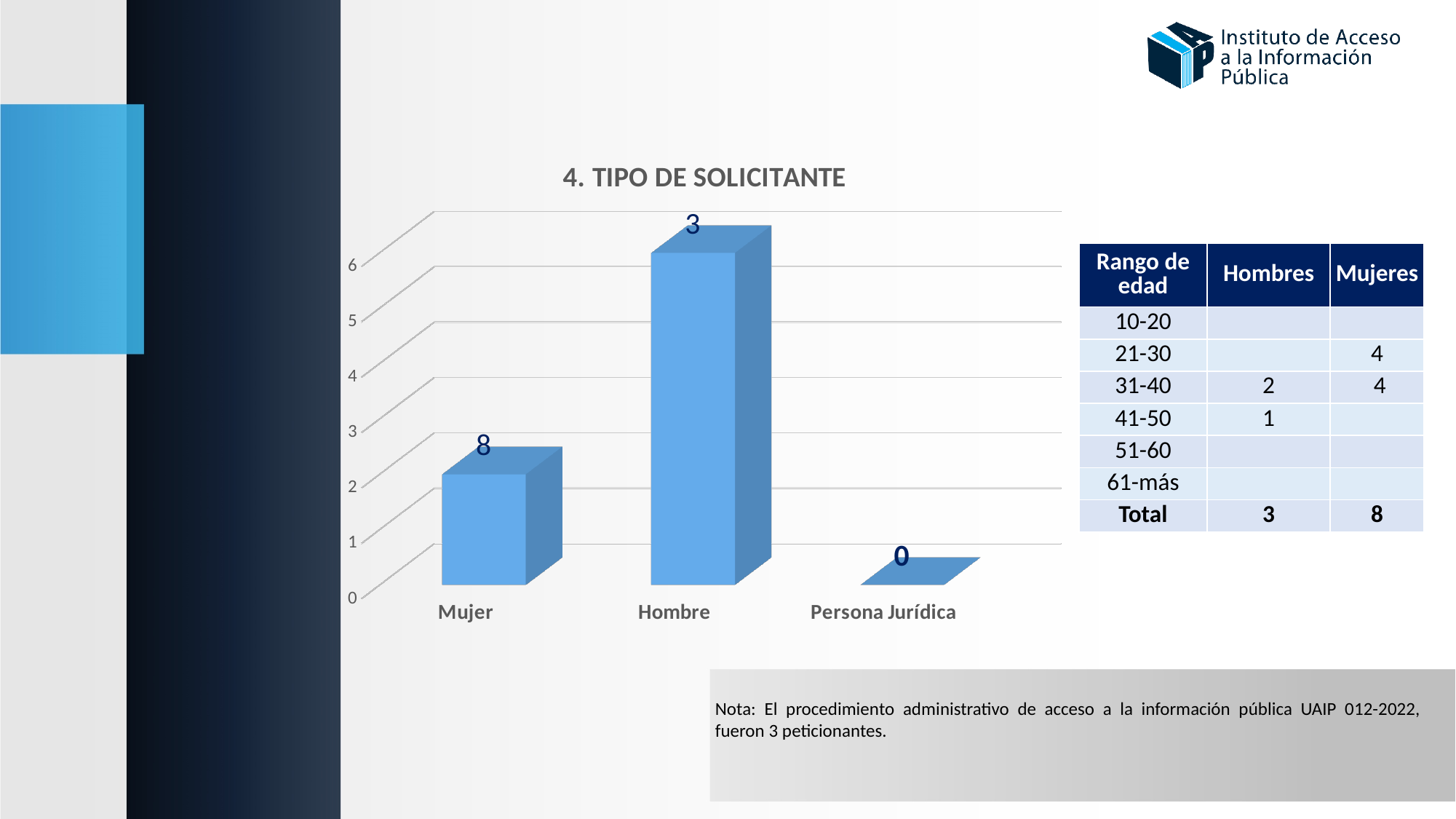

[unsupported chart]

| Rango de edad | Hombres | Mujeres |
| --- | --- | --- |
| 10-20 |  |  |
| 21-30 |  | 4 |
| 31-40 | 2 | 4 |
| 41-50 | 1 |  |
| 51-60 |  |  |
| 61-más |  |  |
| Total | 3 | 8 |
Nota: El procedimiento administrativo de acceso a la información pública UAIP 012-2022, fueron 3 peticionantes.